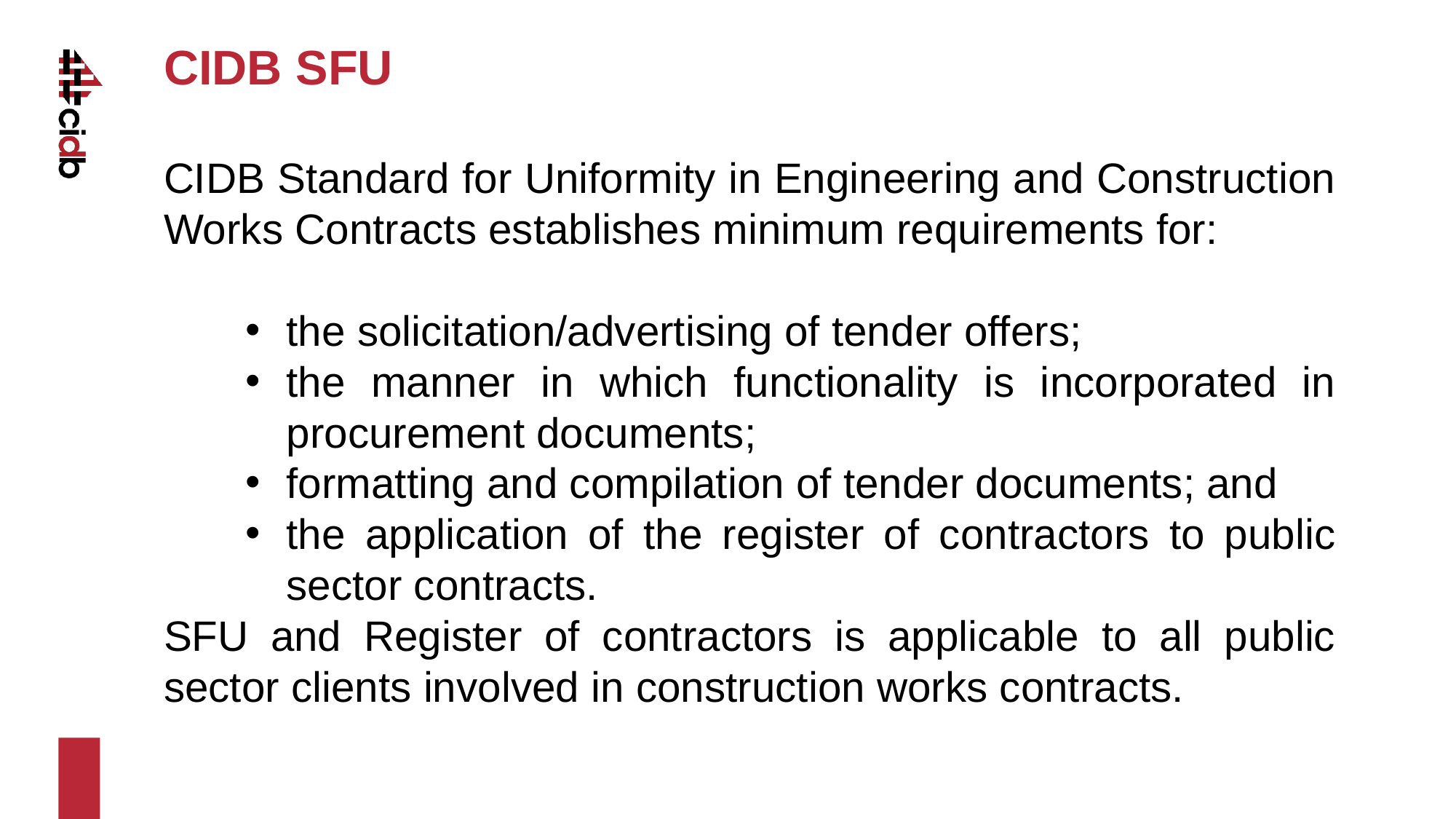

CIDB SFU

CIDB Standard for Uniformity in Engineering and Construction Works Contracts establishes minimum requirements for:

the solicitation/advertising of tender offers;
the manner in which functionality is incorporated in procurement documents;
formatting and compilation of tender documents; and
the application of the register of contractors to public sector contracts.
SFU and Register of contractors is applicable to all public sector clients involved in construction works contracts.